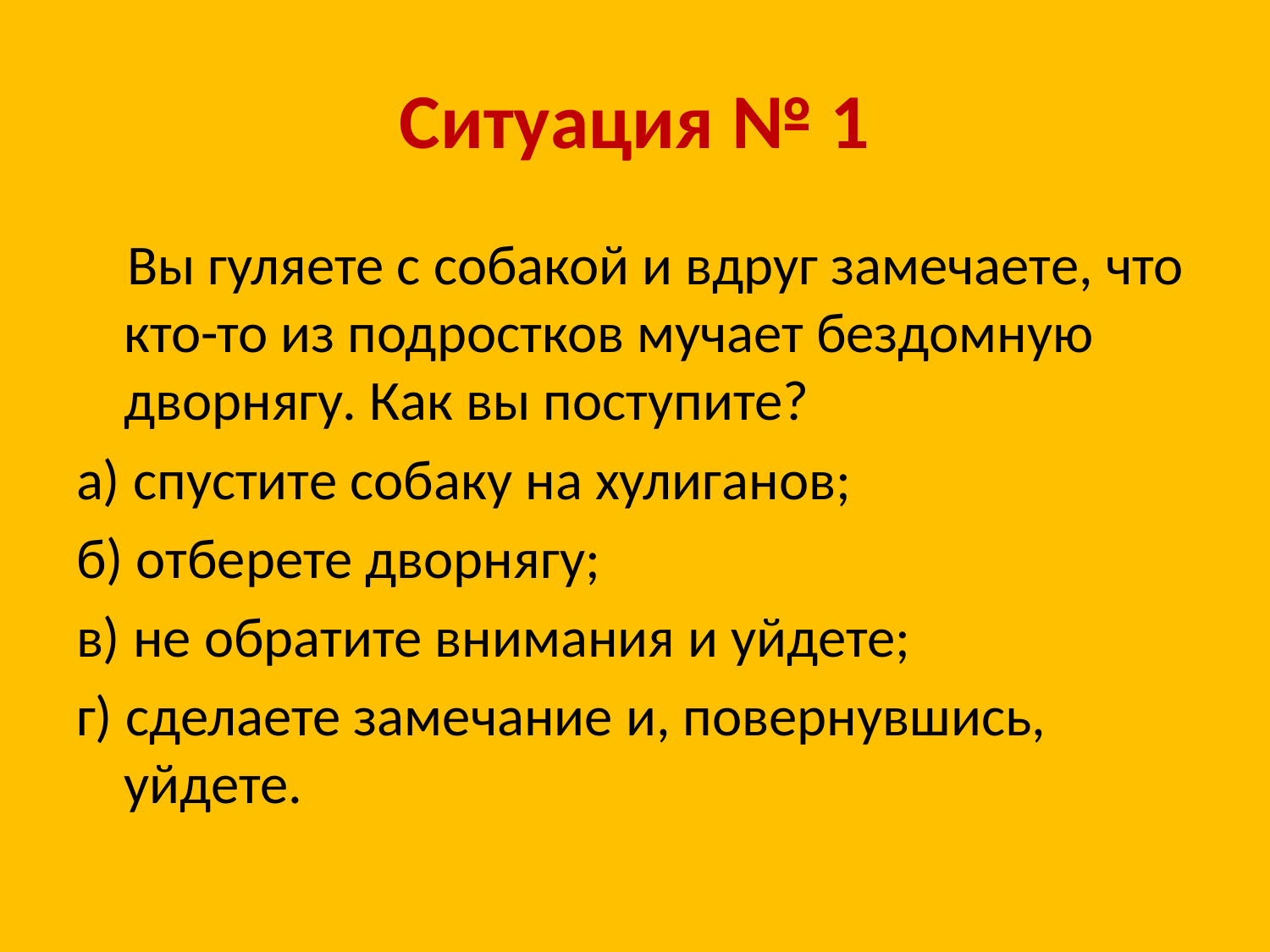

# Ситуация № 1
    Вы гуляете с собакой и вдруг замечаете, что кто-то из подростков мучает бездомную дворнягу. Как вы поступите?
а) спустите собаку на хулиганов;
б) отберете дворнягу;
в) не обратите внимания и уйдете;
г) сделаете замечание и, повернувшись, уйдете.